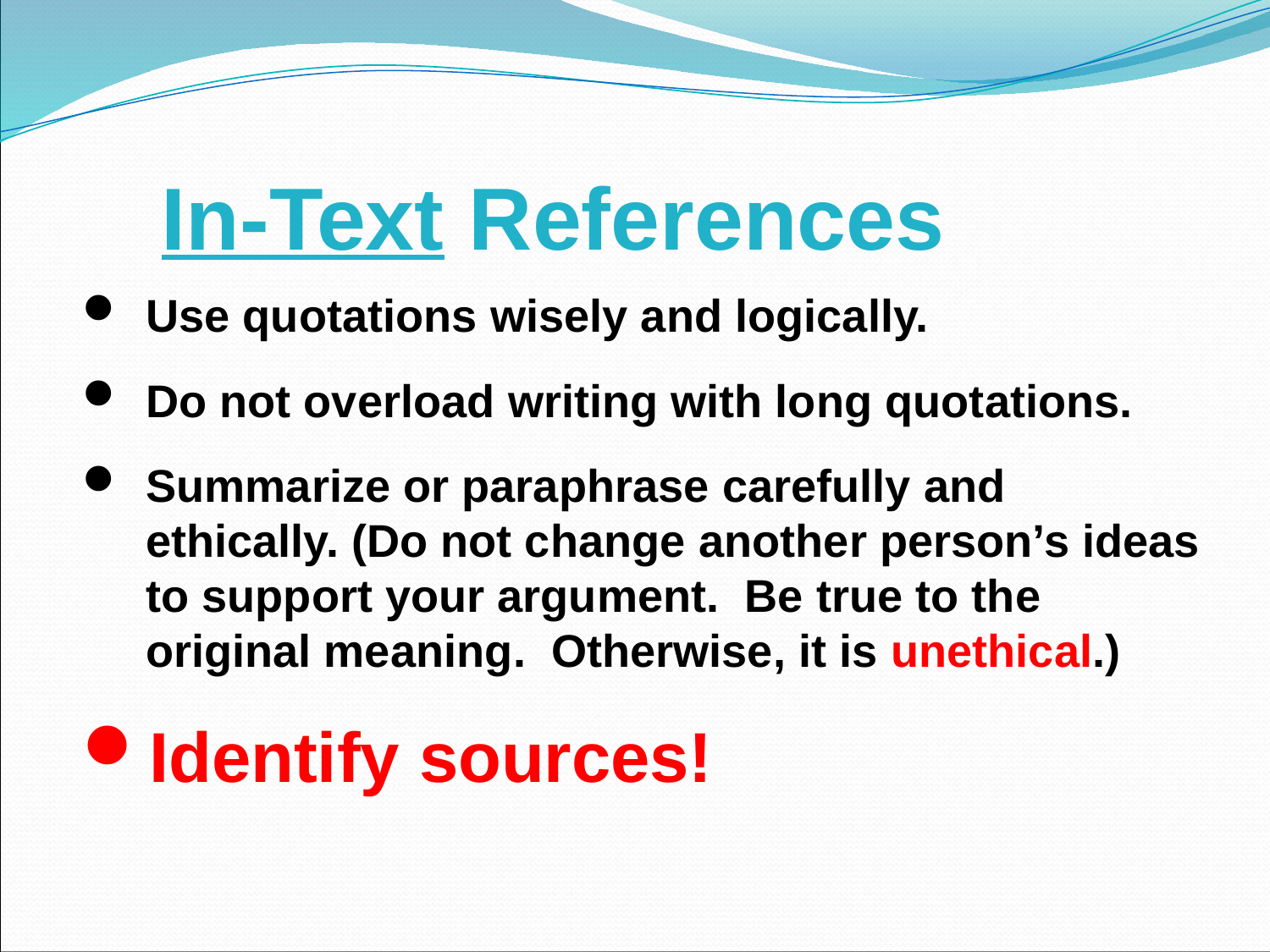

Use quotations wisely and logically.
Do not overload writing with long quotations.
Summarize or paraphrase carefully and ethically. (Do not change another person’s ideas to support your argument.  Be true to the original meaning.  Otherwise, it is unethical.)
Identify sources!

# In-Text References